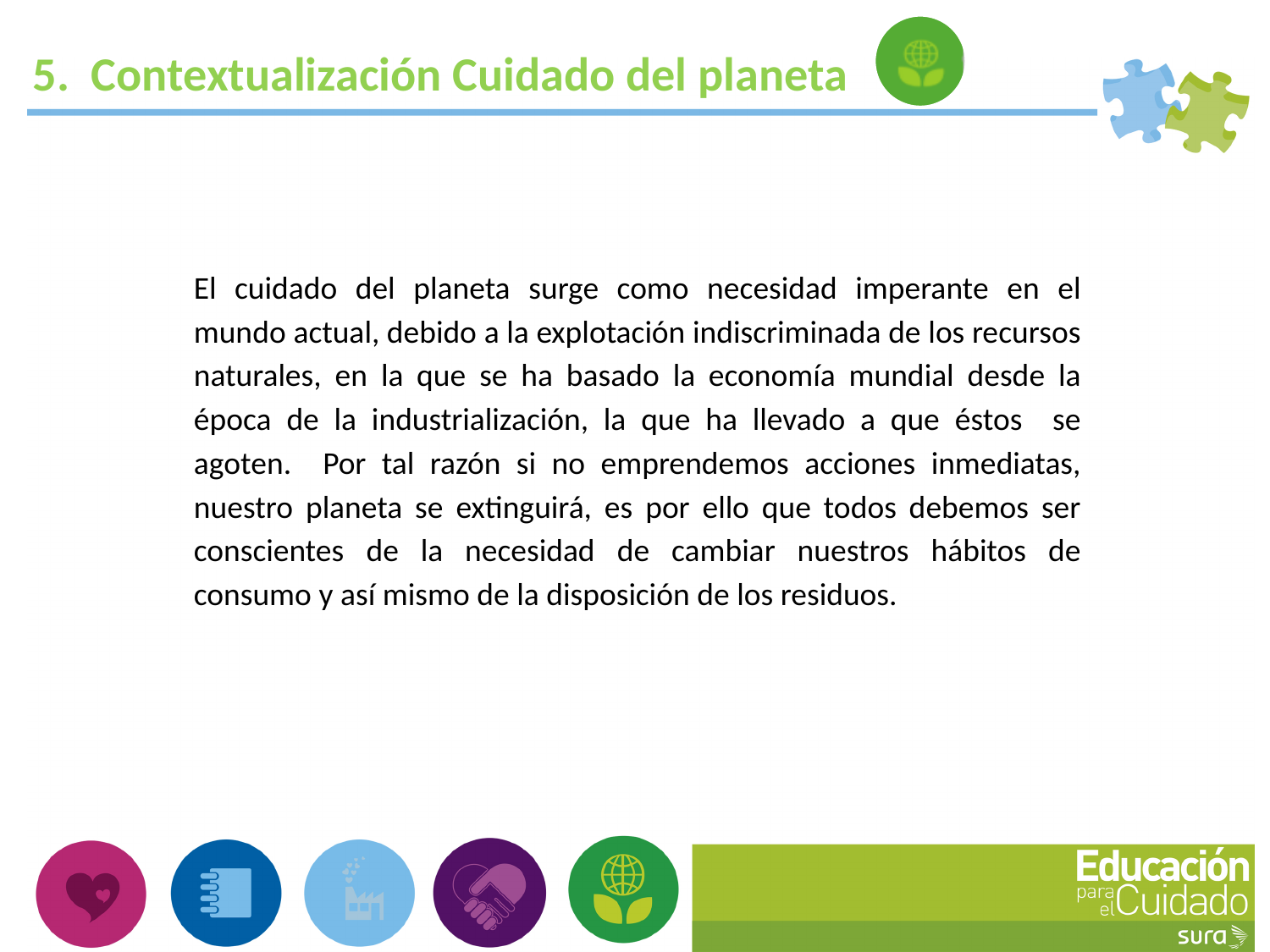

5.  Contextualización Cuidado del planeta

El cuidado del planeta surge como necesidad imperante en el mundo actual, debido a la explotación indiscriminada de los recursos naturales, en la que se ha basado la economía mundial desde la época de la industrialización, la que ha llevado a que éstos  se agoten.  Por tal razón si no emprendemos acciones inmediatas, nuestro planeta se extinguirá, es por ello que todos debemos ser conscientes de la necesidad de cambiar nuestros hábitos de consumo y así mismo de la disposición de los residuos.